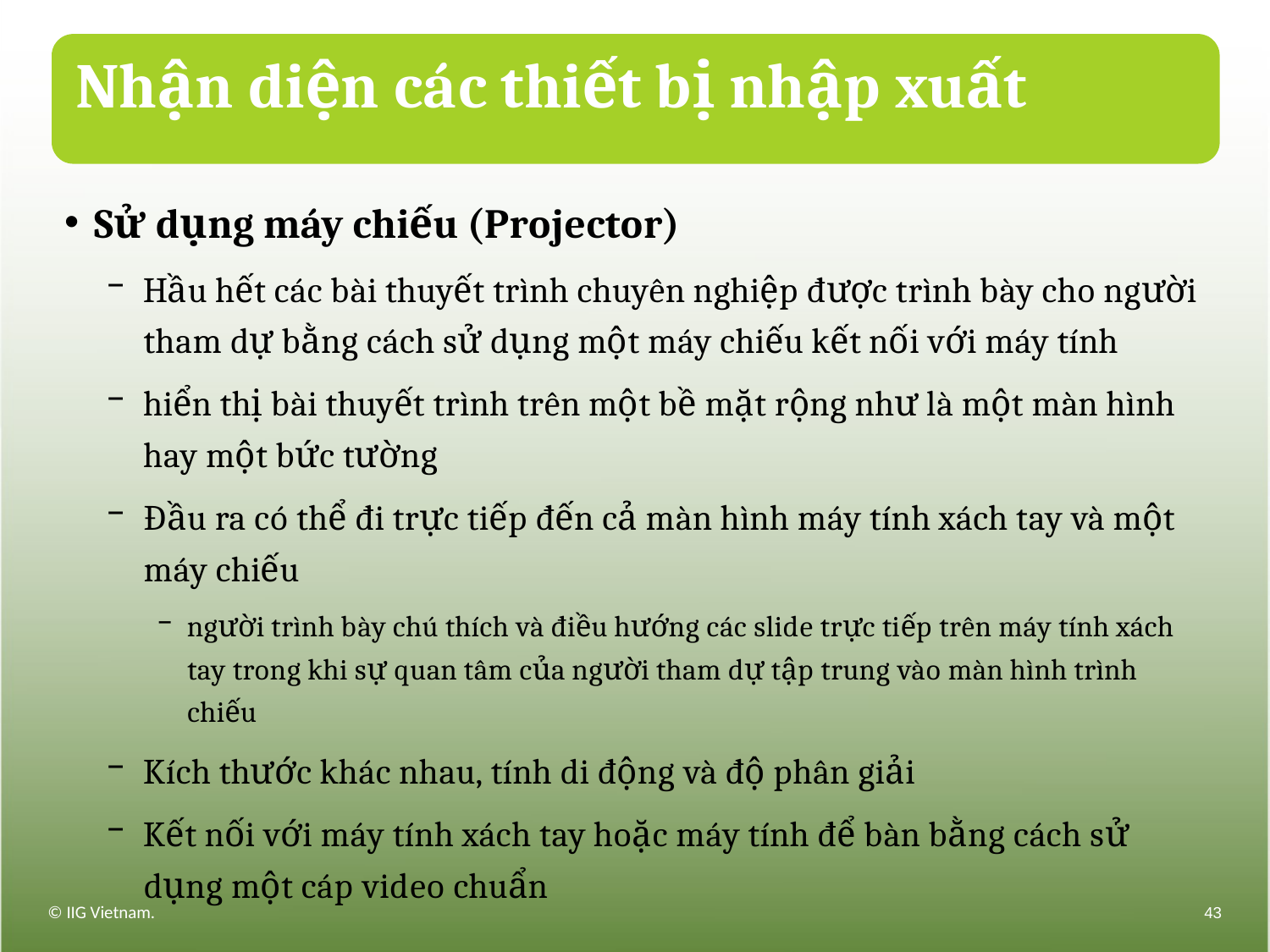

Nhận diện các thiết bị nhập xuất
Sử dụng máy chiếu (Projector)
Hầu hết các bài thuyết trình chuyên nghiệp được trình bày cho người tham dự bằng cách sử dụng một máy chiếu kết nối với máy tính
hiển thị bài thuyết trình trên một bề mặt rộng như là một màn hình hay một bức tường
Đầu ra có thể đi trực tiếp đến cả màn hình máy tính xách tay và một máy chiếu
người trình bày chú thích và điều hướng các slide trực tiếp trên máy tính xách tay trong khi sự quan tâm của người tham dự tập trung vào màn hình trình chiếu
Kích thước khác nhau, tính di động và độ phân giải
Kết nối với máy tính xách tay hoặc máy tính để bàn bằng cách sử dụng một cáp video chuẩn
© IIG Vietnam.
43